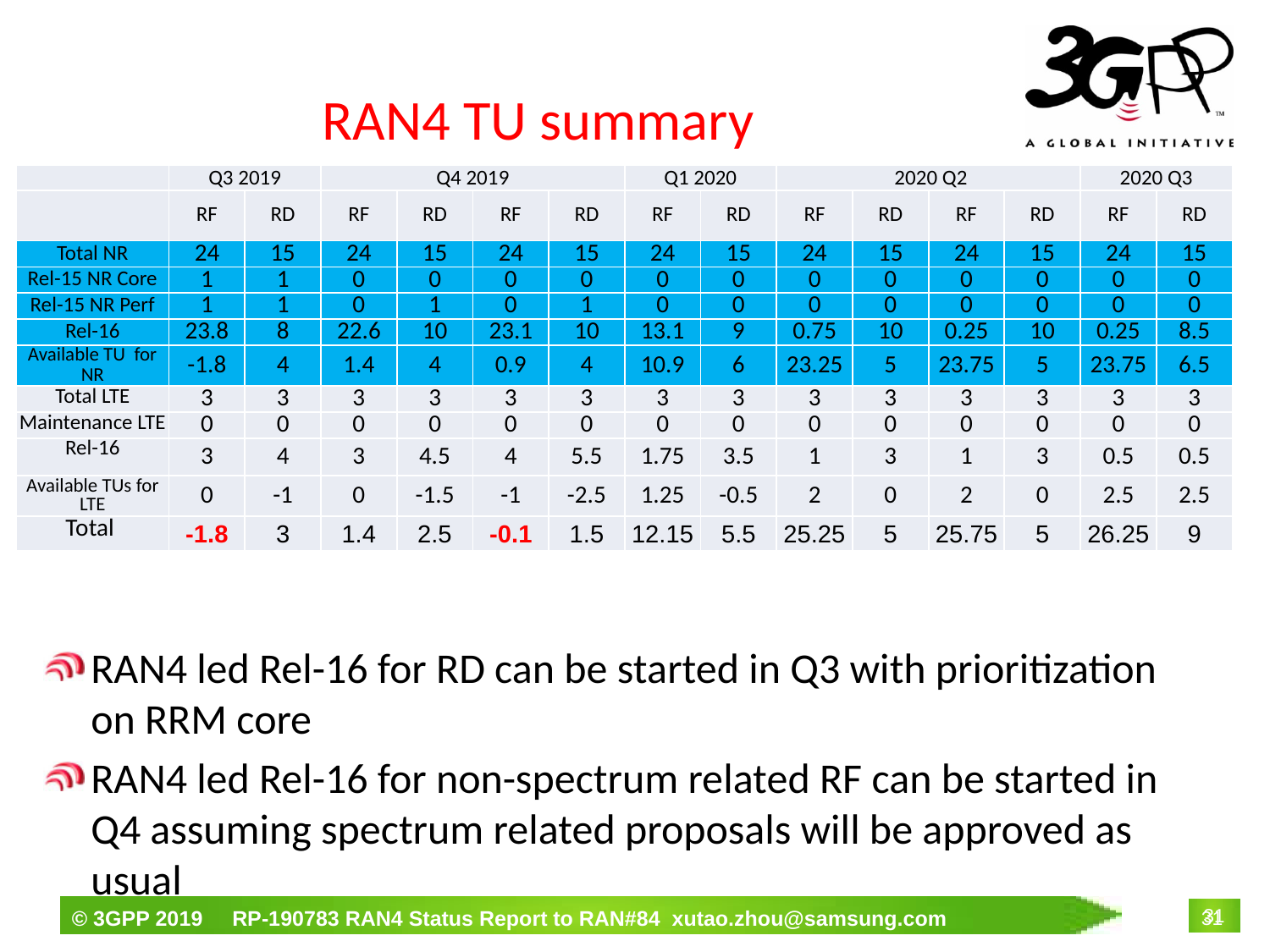

# RAN4 TU summary
|  | Q3 2019 |  | Q4 2019 |  |  |  | Q1 2020 |  | 2020 Q2 |  |  |  | 2020 Q3 |  |
| --- | --- | --- | --- | --- | --- | --- | --- | --- | --- | --- | --- | --- | --- | --- |
|  | RF | RD | RF | RD | RF | RD | RF | RD | RF | RD | RF | RD | RF | RD |
| Total NR | 24 | 15 | 24 | 15 | 24 | 15 | 24 | 15 | 24 | 15 | 24 | 15 | 24 | 15 |
| Rel-15 NR Core | 1 | 1 | 0 | 0 | 0 | 0 | 0 | 0 | 0 | 0 | 0 | 0 | 0 | 0 |
| Rel-15 NR Perf | 1 | 1 | 0 | 1 | 0 | 1 | 0 | 0 | 0 | 0 | 0 | 0 | 0 | 0 |
| Rel-16 | 23.8 | 8 | 22.6 | 10 | 23.1 | 10 | 13.1 | 9 | 0.75 | 10 | 0.25 | 10 | 0.25 | 8.5 |
| Available TU for NR | -1.8 | 4 | 1.4 | 4 | 0.9 | 4 | 10.9 | 6 | 23.25 | 5 | 23.75 | 5 | 23.75 | 6.5 |
| Total LTE | 3 | 3 | 3 | 3 | 3 | 3 | 3 | 3 | 3 | 3 | 3 | 3 | 3 | 3 |
| Maintenance LTE | 0 | 0 | 0 | 0 | 0 | 0 | 0 | 0 | 0 | 0 | 0 | 0 | 0 | 0 |
| Rel-16 | 3 | 4 | 3 | 4.5 | 4 | 5.5 | 1.75 | 3.5 | 1 | 3 | 1 | 3 | 0.5 | 0.5 |
| Available TUs for LTE | 0 | -1 | 0 | -1.5 | -1 | -2.5 | 1.25 | -0.5 | 2 | 0 | 2 | 0 | 2.5 | 2.5 |
| Total | -1.8 | 3 | 1.4 | 2.5 | -0.1 | 1.5 | 12.15 | 5.5 | 25.25 | 5 | 25.75 | 5 | 26.25 | 9 |
RAN4 led Rel-16 for RD can be started in Q3 with prioritization on RRM core
RAN4 led Rel-16 for non-spectrum related RF can be started in Q4 assuming spectrum related proposals will be approved as usual

31